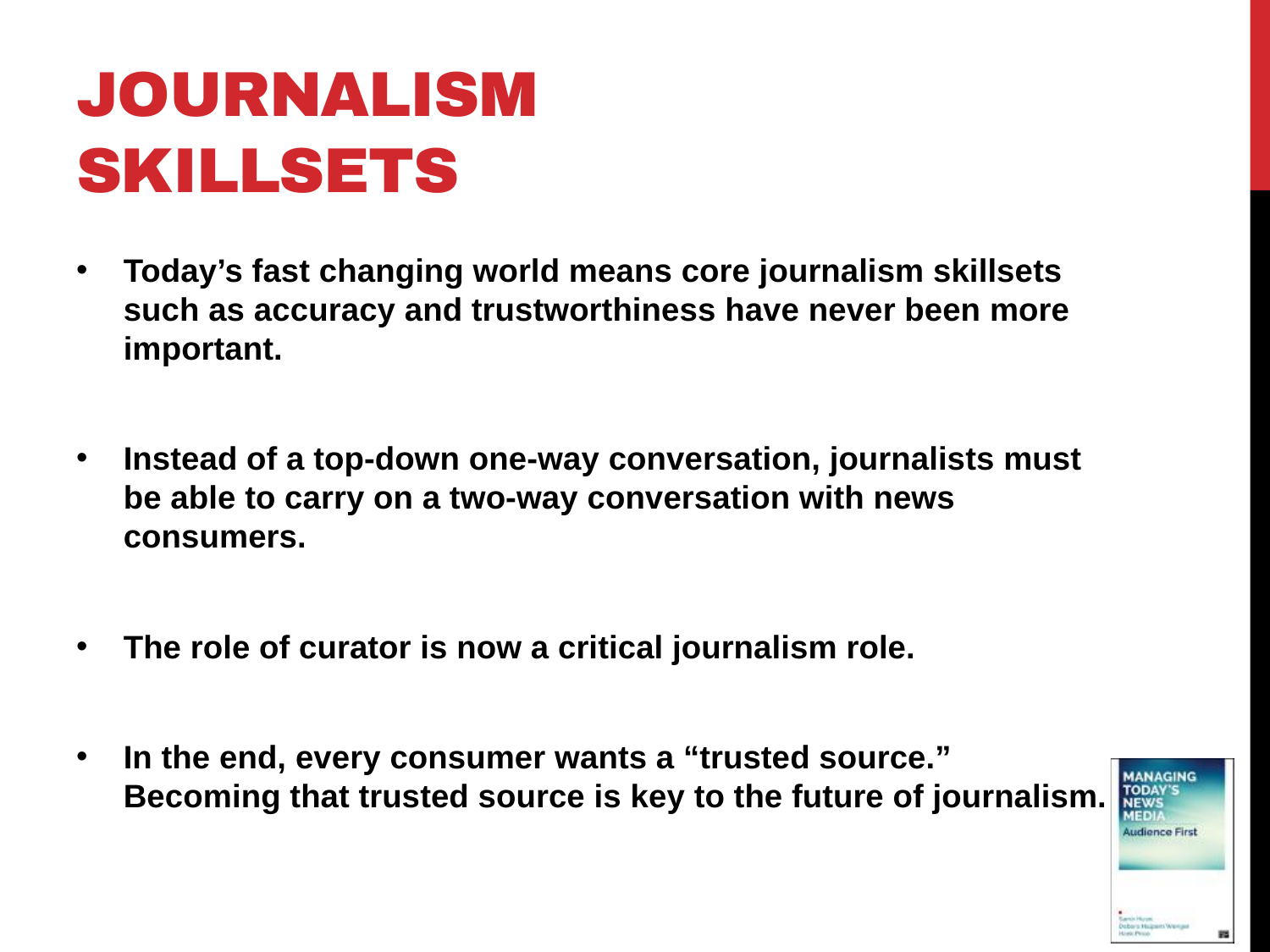

# Journalism skillsets
Today’s fast changing world means core journalism skillsets such as accuracy and trustworthiness have never been more important.

Instead of a top-down one-way conversation, journalists must be able to carry on a two-way conversation with news consumers.

The role of curator is now a critical journalism role.

In the end, every consumer wants a “trusted source.”  Becoming that trusted source is key to the future of journalism.